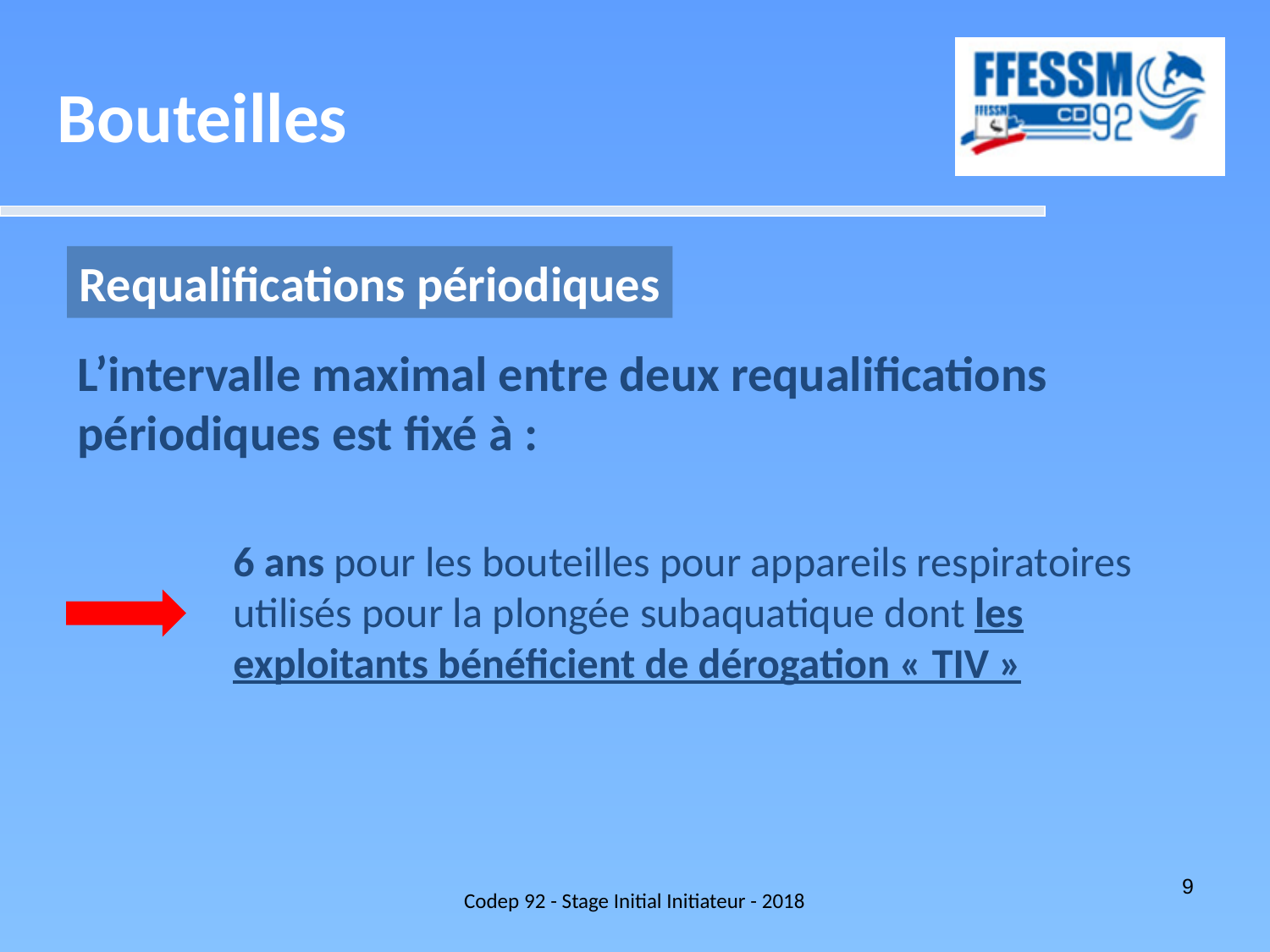

Bouteilles
Requalifications périodiques
L’intervalle maximal entre deux requalifications périodiques est fixé à :
6 ans pour les bouteilles pour appareils respiratoires utilisés pour la plongée subaquatique dont les exploitants bénéficient de dérogation « TIV »

Codep 92 - Stage Initial Initiateur - 2018
9